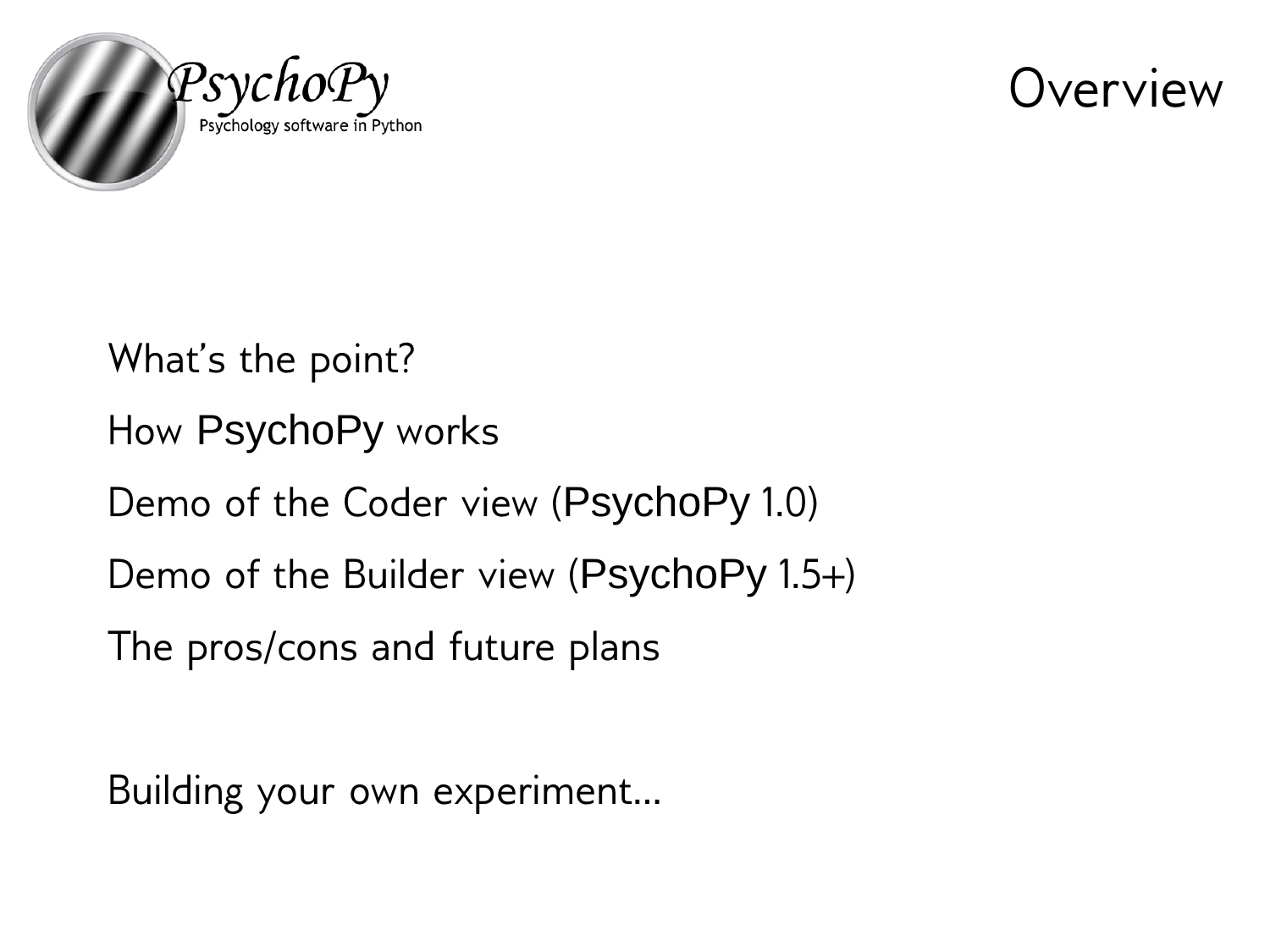

# Overview
What’s the point?
How PsychoPy works
Demo of the Coder view (PsychoPy 1.0)
Demo of the Builder view (PsychoPy 1.5+)
The pros/cons and future plans

Building your own experiment…